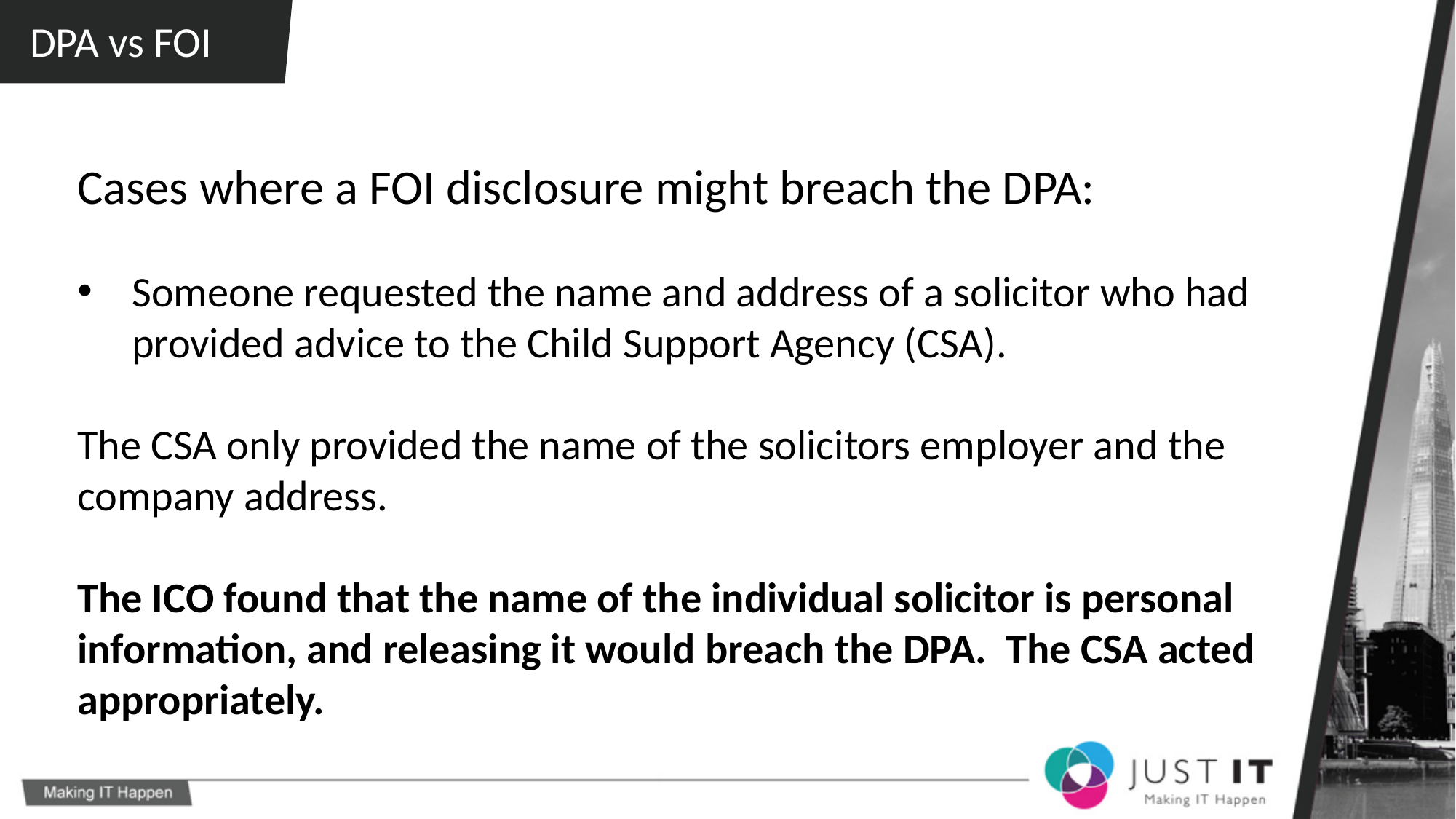

DPA vs FOI
Cases where a FOI disclosure might breach the DPA:

Someone requested the name and address of a solicitor who had provided advice to the Child Support Agency (CSA).

The CSA only provided the name of the solicitors employer and the company address.

The ICO found that the name of the individual solicitor is personal information, and releasing it would breach the DPA.  The CSA acted appropriately.